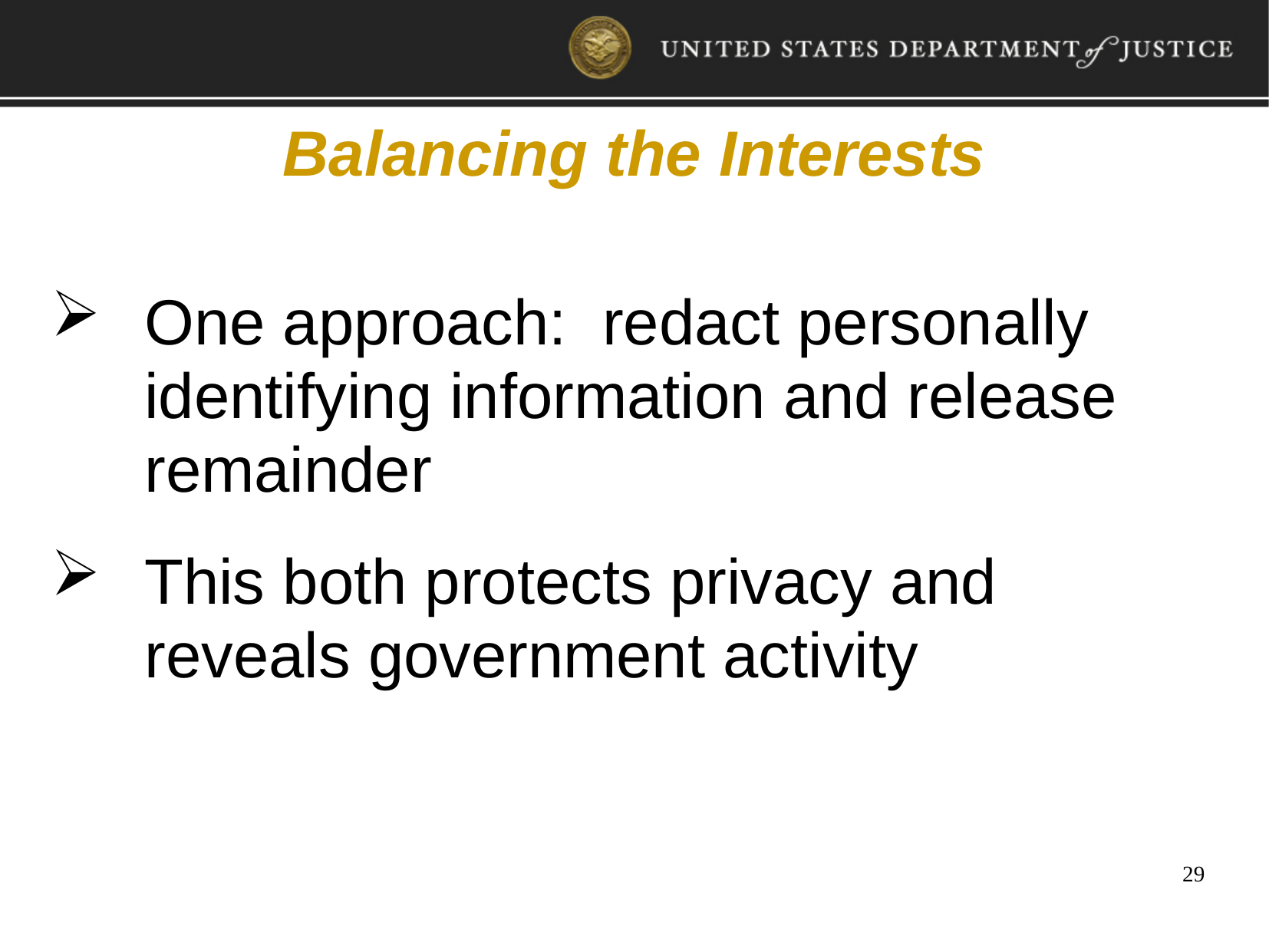

Balancing the Interests

One approach:  redact personally identifying information and release remainder
This both protects privacy and reveals government activity
29